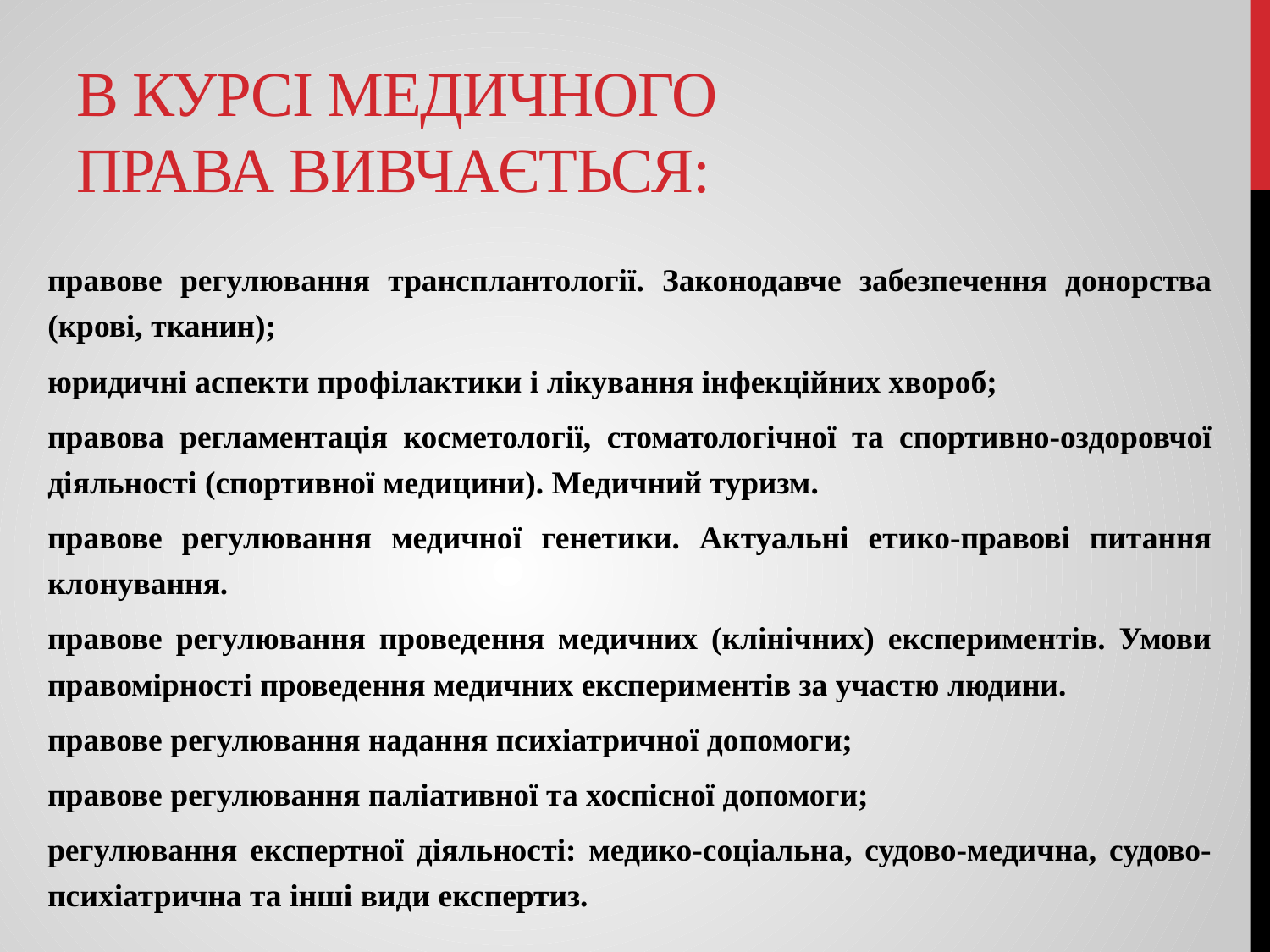

# В курсі Медичного права вивчається:
правове регулювання трансплантології. Законодавче забезпечення донорства (крові, тканин);
юридичні аспекти профілактики і лікування інфекційних хвороб;
правова регламентація косметології, стоматологічної та спортивно-оздоровчої діяльності (спортивної медицини). Медичний туризм.
правове регулювання медичної генетики. Актуальні етико-правові питання клонування.
правове регулювання проведення медичних (клінічних) експериментів. Умови правомірності проведення медичних експериментів за участю людини.
правове регулювання надання психіатричної допомоги;
правове регулювання паліативної та хоспісної допомоги;
регулювання експертної діяльності: медико-соціальна, судово-медична, судово-психіатрична та інші види експертиз.